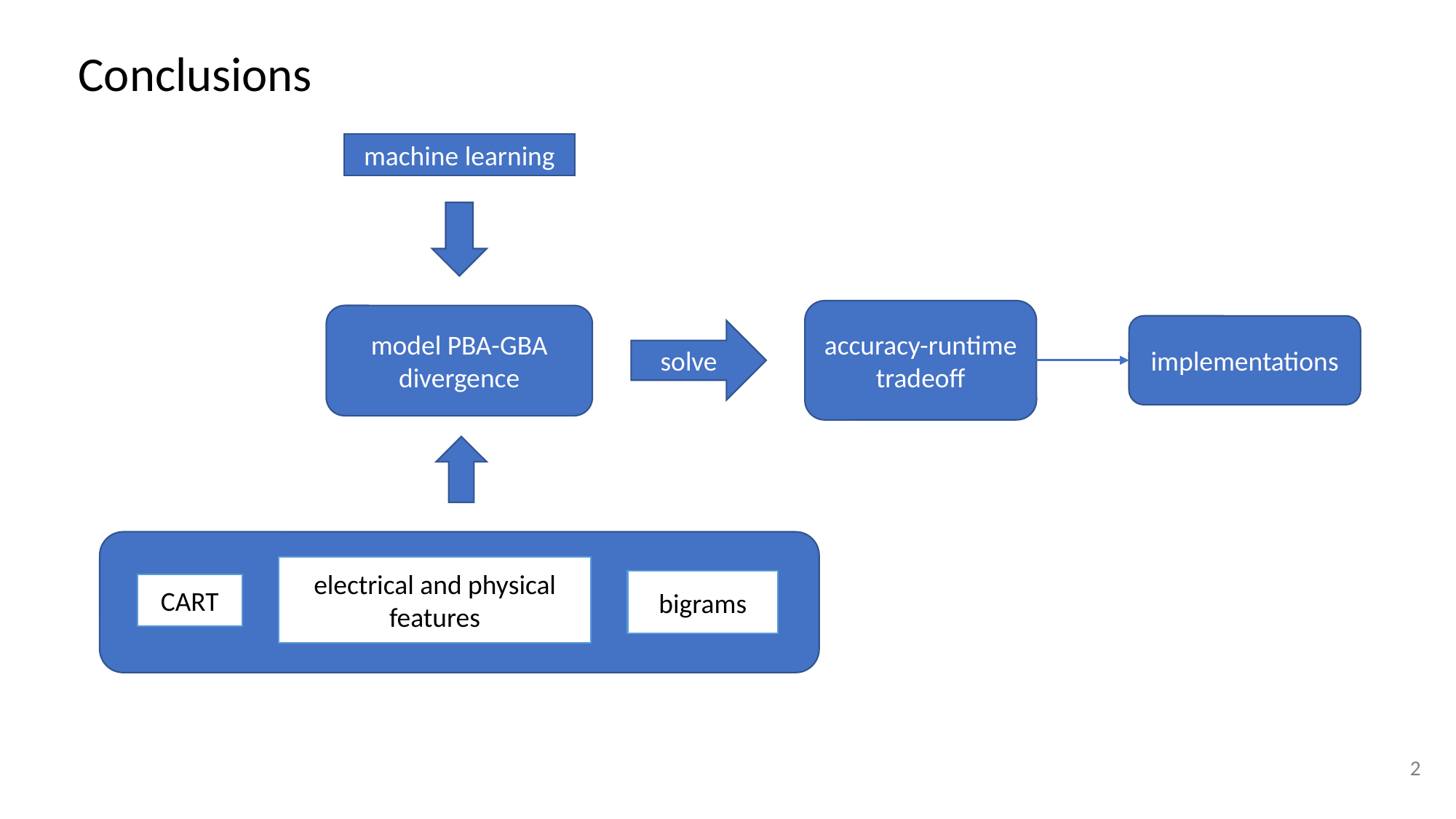

Conclusions
machine learning

accuracy-runtime tradeoff
model PBA-GBA divergence
implementations
solve

electrical and physical features
bigrams
CART
2